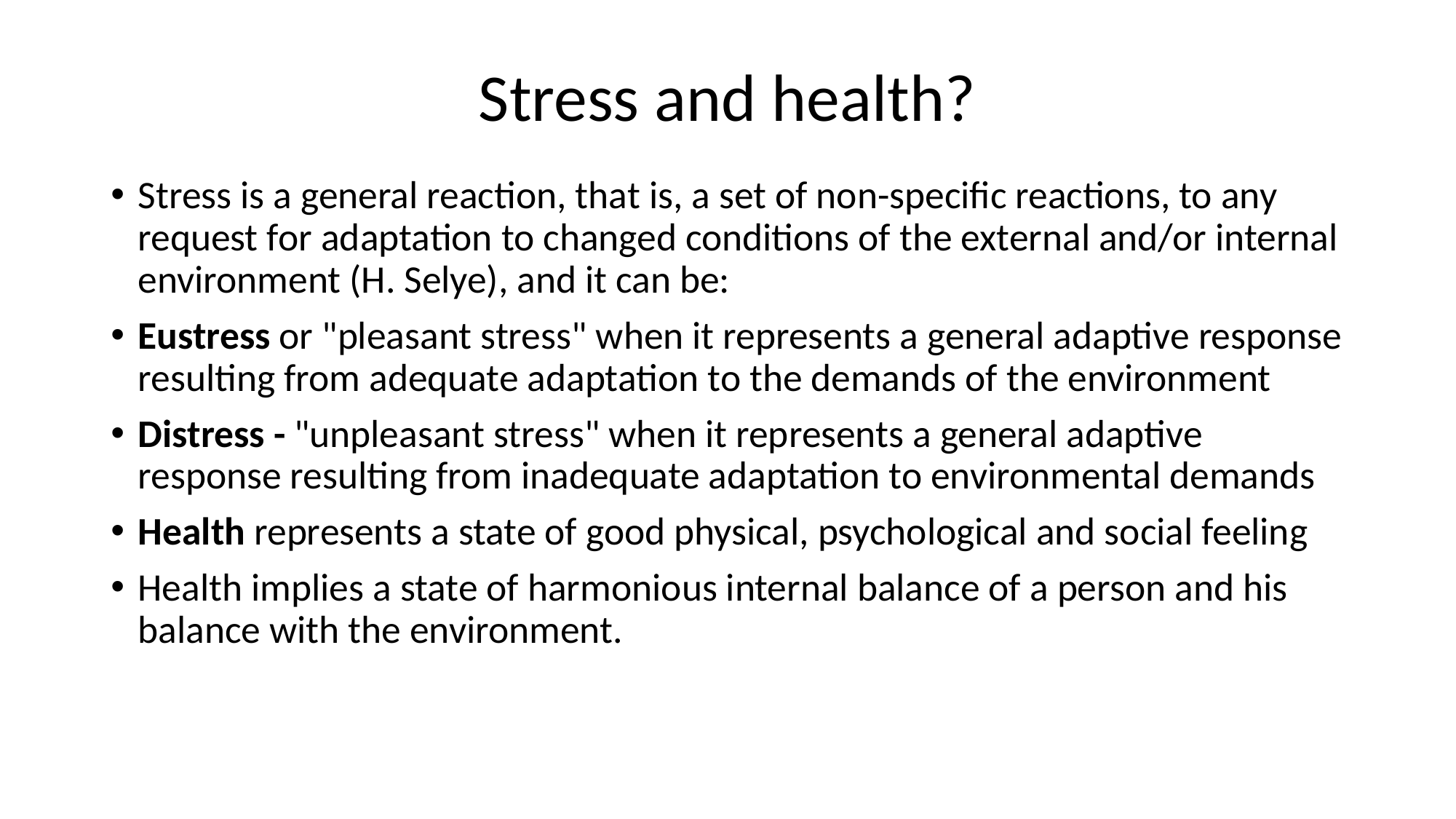

# Stress and health?
Stress is a general reaction, that is, a set of non-specific reactions, to any request for adaptation to changed conditions of the external and/or internal environment (H. Selye), and it can be:
Eustress or "pleasant stress" when it represents a general adaptive response resulting from adequate adaptation to the demands of the environment
Distress - "unpleasant stress" when it represents a general adaptive response resulting from inadequate adaptation to environmental demands
Health represents a state of good physical, psychological and social feeling
Health implies a state of harmonious internal balance of a person and his balance with the environment.